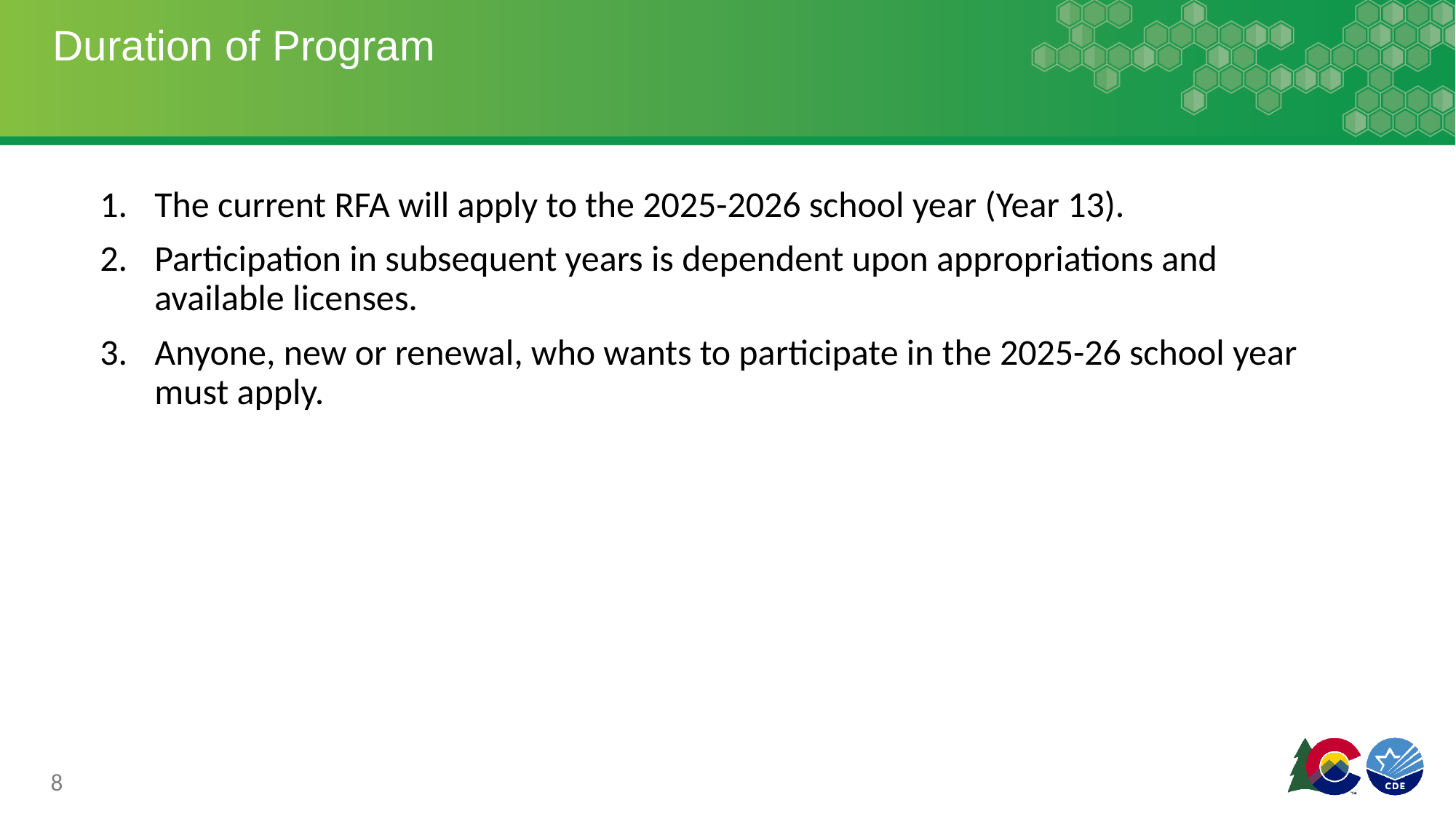

# Duration of Program
The current RFA will apply to the 2025-2026 school year (Year 13).
Participation in subsequent years is dependent upon appropriations and available licenses.
Anyone, new or renewal, who wants to participate in the 2025-26 school year must apply.

8